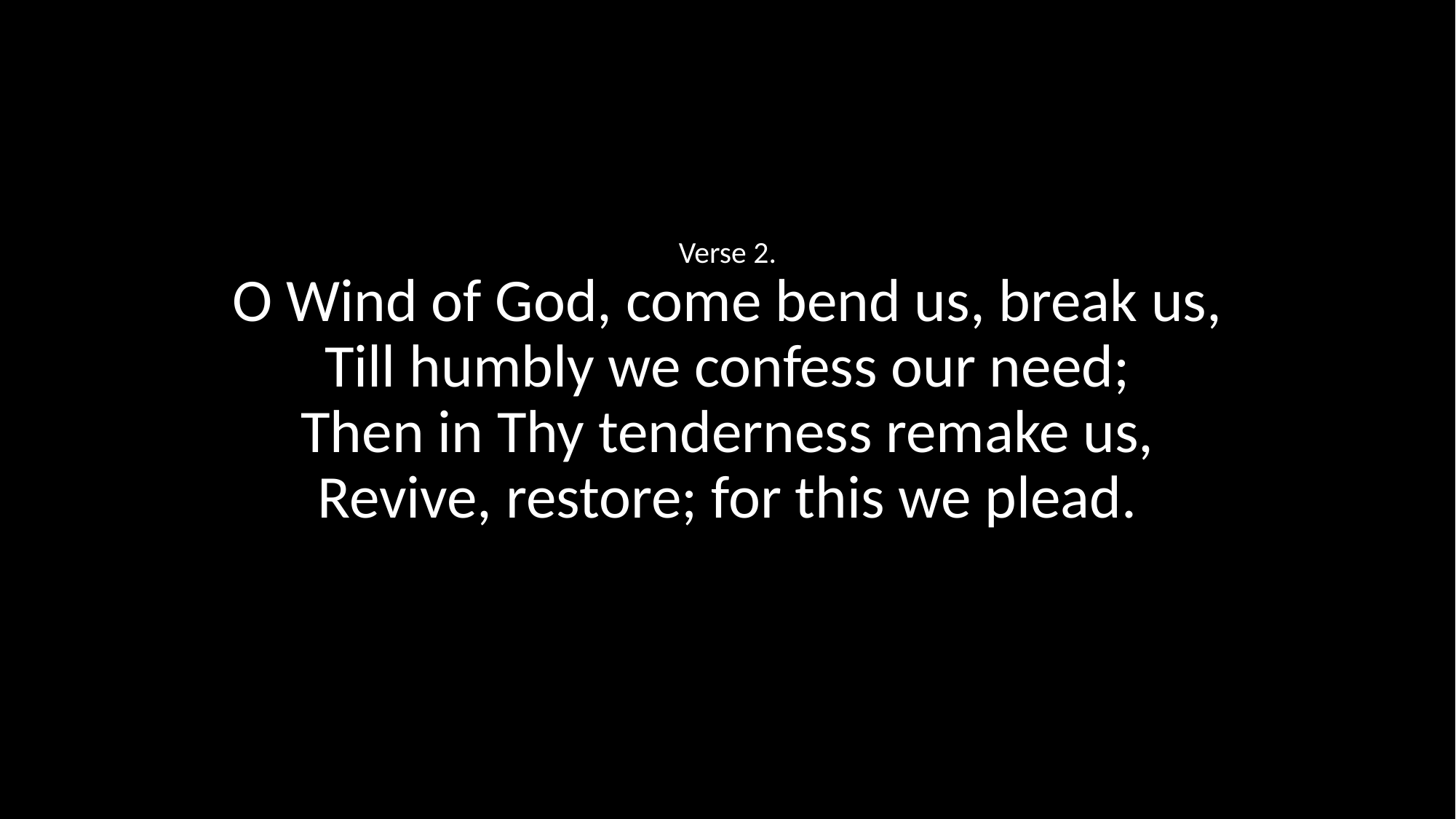

Verse 2.
O Wind of God, come bend us, break us,
Till humbly we confess our need;
Then in Thy tenderness remake us,
Revive, restore; for this we plead.